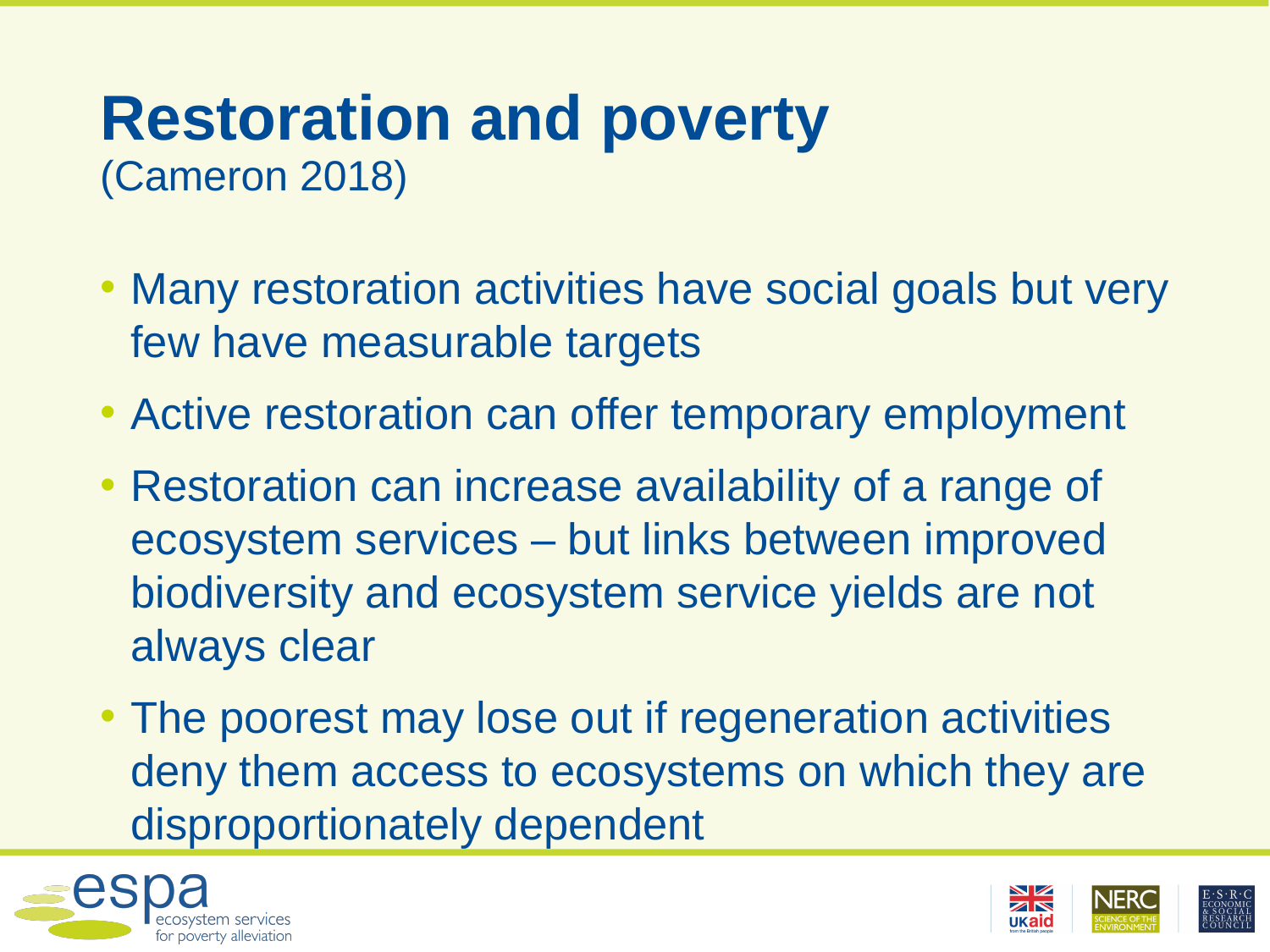

# Restoration and poverty (Cameron 2018)
Many restoration activities have social goals but very few have measurable targets
Active restoration can offer temporary employment
Restoration can increase availability of a range of ecosystem services – but links between improved biodiversity and ecosystem service yields are not always clear
The poorest may lose out if regeneration activities deny them access to ecosystems on which they are disproportionately dependent